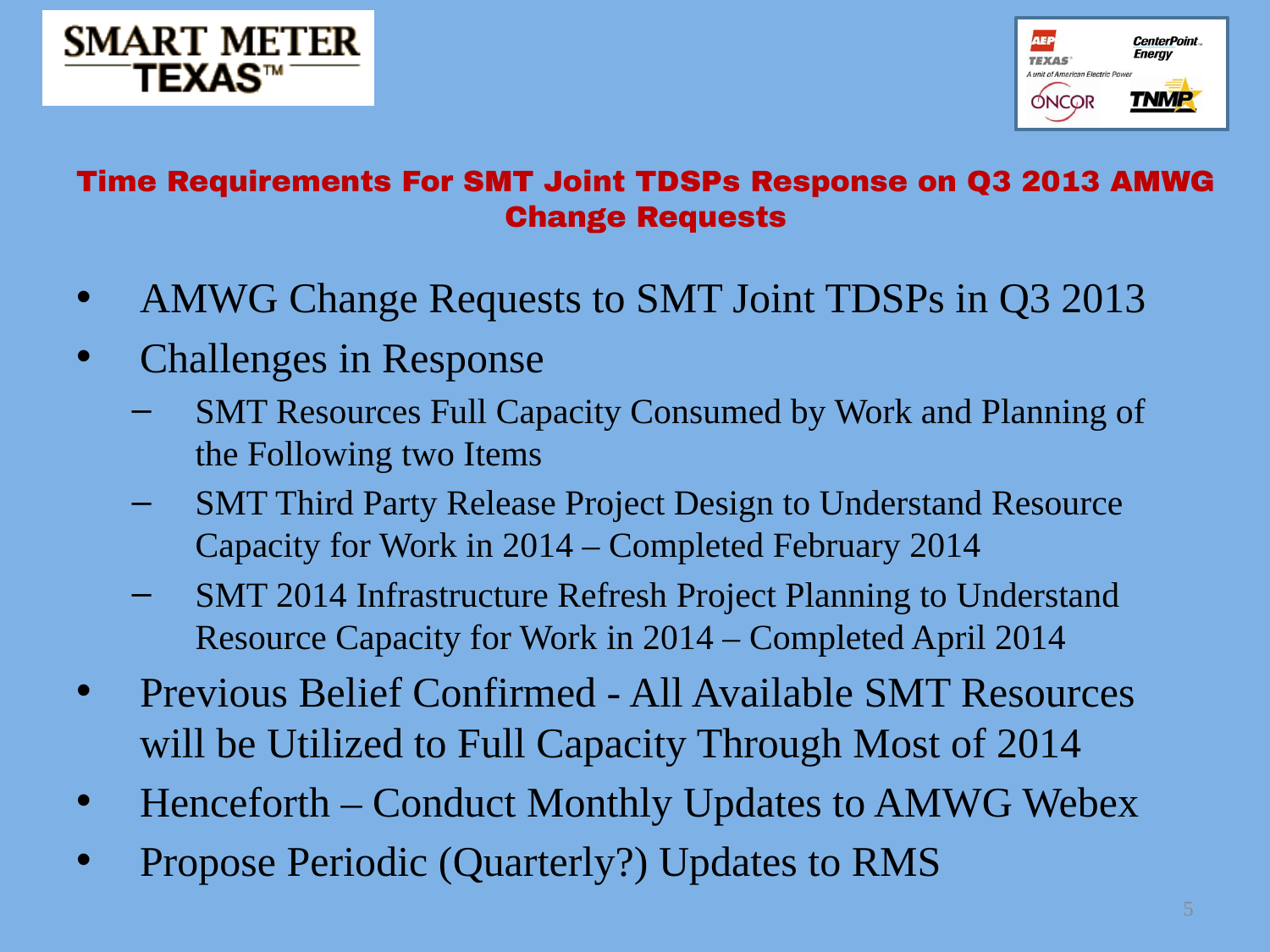

# Time Requirements For SMT Joint TDSPs Response on Q3 2013 AMWG Change Requests
AMWG Change Requests to SMT Joint TDSPs in Q3 2013
Challenges in Response
SMT Resources Full Capacity Consumed by Work and Planning of the Following two Items
SMT Third Party Release Project Design to Understand Resource Capacity for Work in 2014 – Completed February 2014
SMT 2014 Infrastructure Refresh Project Planning to Understand Resource Capacity for Work in 2014 – Completed April 2014
Previous Belief Confirmed - All Available SMT Resources will be Utilized to Full Capacity Through Most of 2014
Henceforth – Conduct Monthly Updates to AMWG Webex
Propose Periodic (Quarterly?) Updates to RMS

5